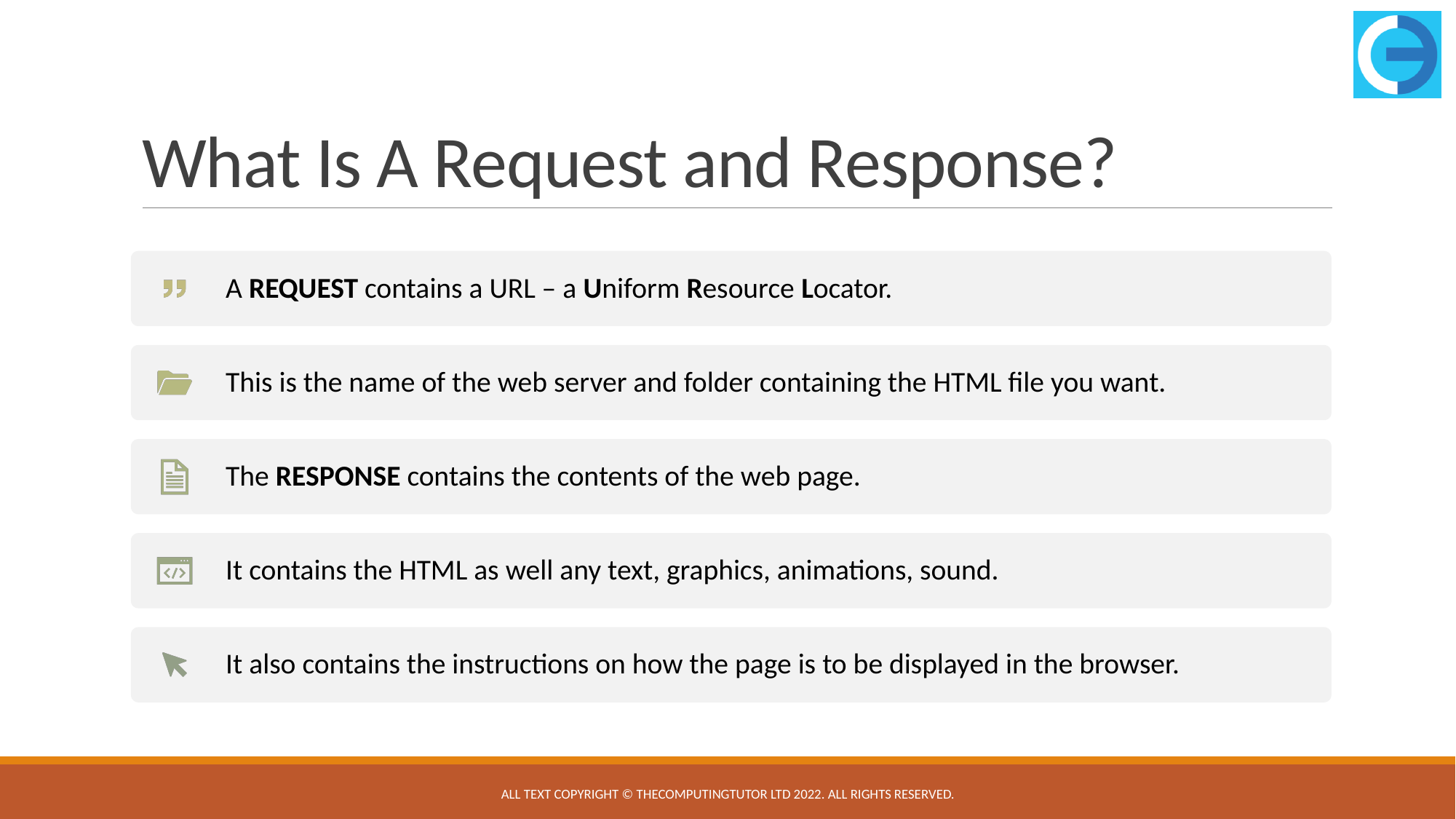

# What Is A Request and Response?
A REQUEST contains a URL – a Uniform Resource Locator.
This is the name of the web server and folder containing the HTML file you want.
The RESPONSE contains the contents of the web page.
It contains the HTML as well any text, graphics, animations, sound.
It also contains the instructions on how the page is to be displayed in the browser.
All text copyright © TheComputingTutor Ltd 2022. All rights Reserved.